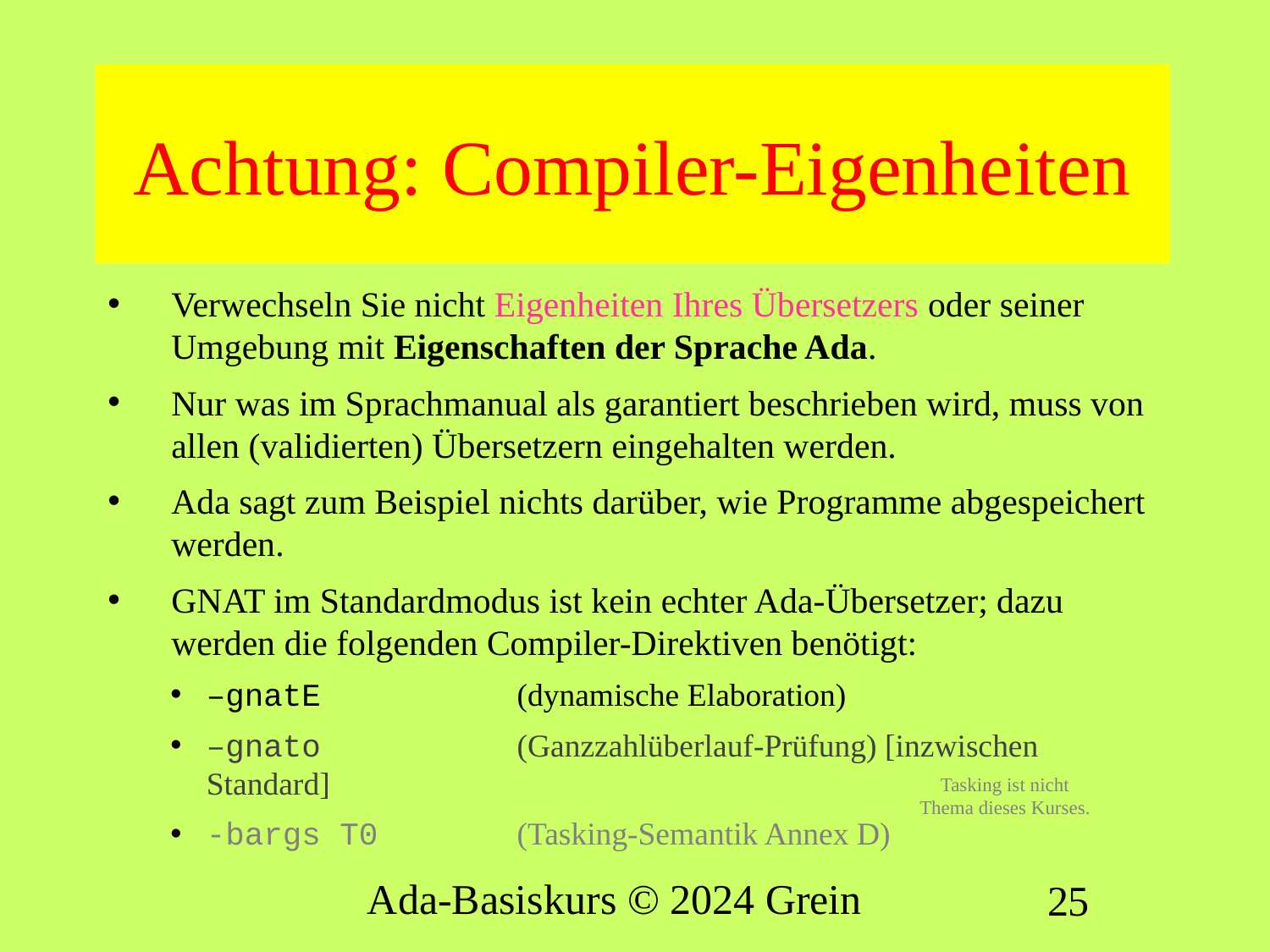

# Achtung: Compiler-Eigenheiten
Verwechseln Sie nicht Eigenheiten Ihres Übersetzers oder seiner Umgebung mit Eigenschaften der Sprache Ada.
Nur was im Sprachmanual als garantiert beschrieben wird, muss von allen (validierten) Übersetzern eingehalten werden.
Ada sagt zum Beispiel nichts darüber, wie Programme abgespeichert werden.
GNAT im Standardmodus ist kein echter Ada-Übersetzer; dazu werden die folgenden Compiler-Direktiven benötigt:
–gnatE	(dynamische Elaboration)
–gnato	(Ganzzahlüberlauf-Prüfung) [inzwischen Standard]
-bargs T0	(Tasking-Semantik Annex D)
Tasking ist nicht Thema dieses Kurses.
Ada-Basiskurs © 2024 Grein
25